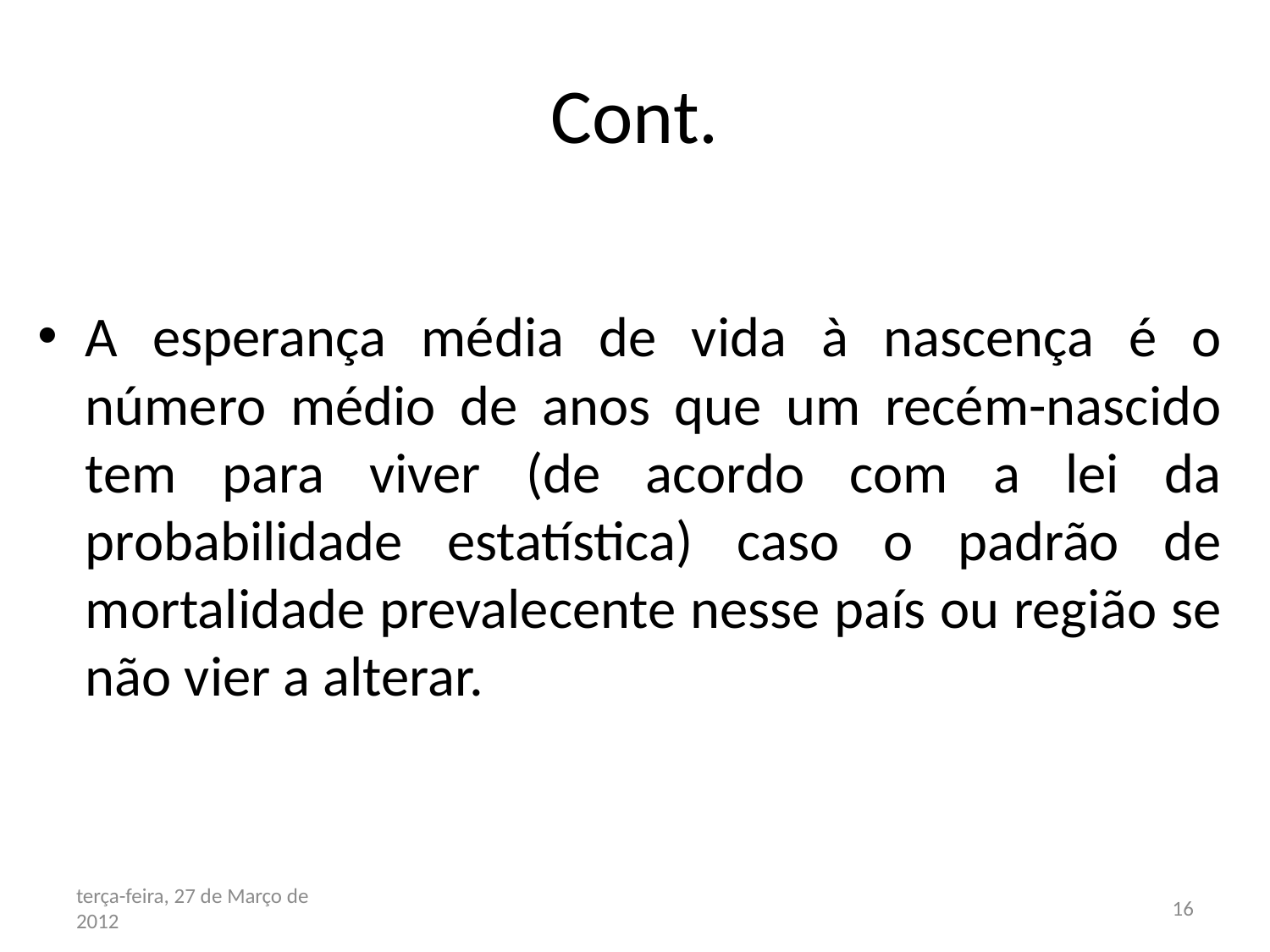

# Cont.

A esperança média de vida à nascença é o número médio de anos que um recém-nascido tem para viver (de acordo com a lei da probabilidade estatística) caso o padrão de mortalidade prevalecente nesse país ou região se não vier a alterar.

terça-feira, 27 de Março de 2012
16